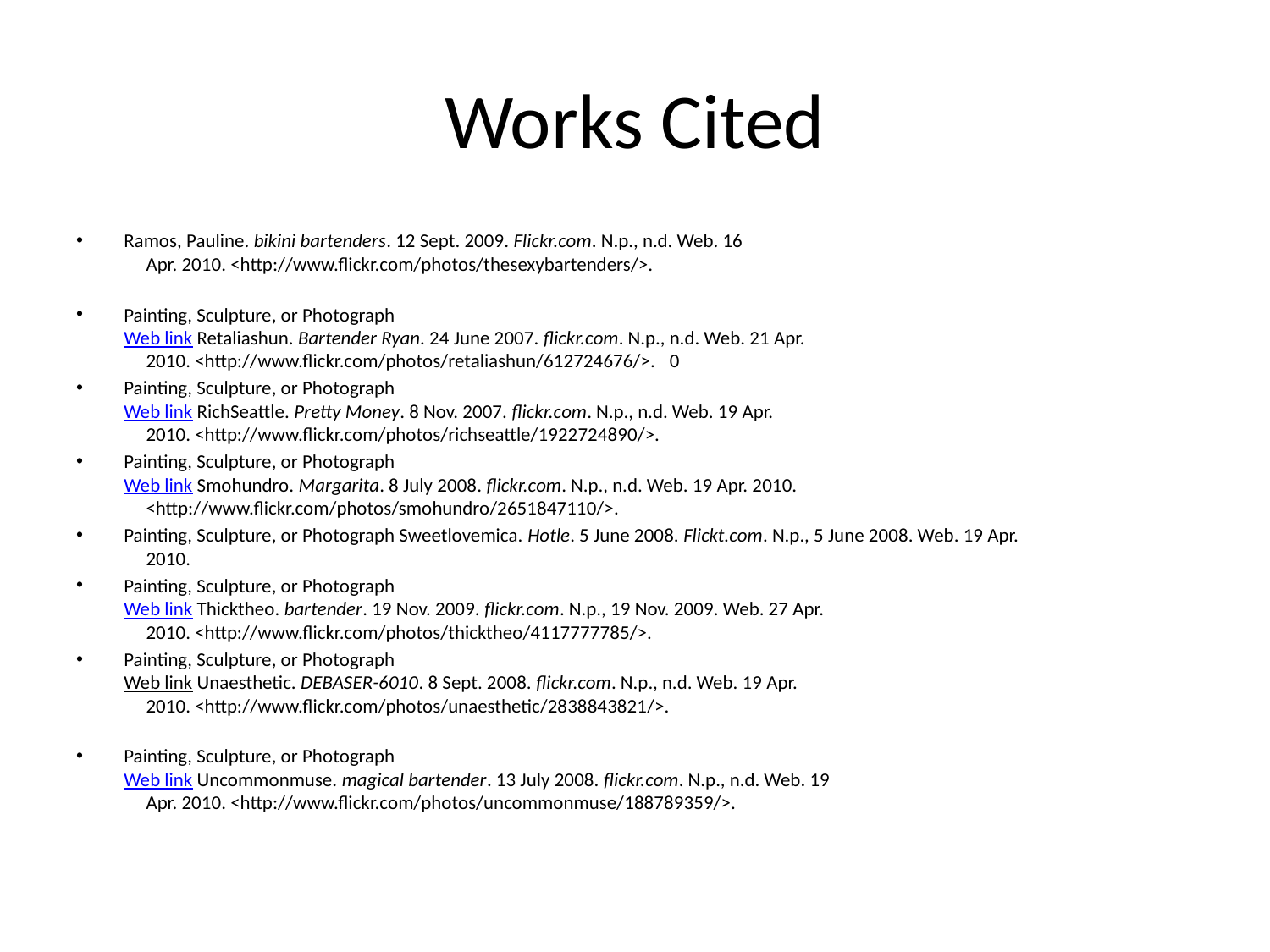

# Works Cited
Ramos, Pauline. bikini bartenders. 12 Sept. 2009. Flickr.com. N.p., n.d. Web. 16
     Apr. 2010. <http://www.flickr.com/photos/thesexybartenders/>.
Painting, Sculpture, or Photograph
Web link Retaliashun. Bartender Ryan. 24 June 2007. flickr.com. N.p., n.d. Web. 21 Apr.
     2010. <http://www.flickr.com/photos/retaliashun/612724676/>.   0
Painting, Sculpture, or Photograph
Web link RichSeattle. Pretty Money. 8 Nov. 2007. flickr.com. N.p., n.d. Web. 19 Apr.
     2010. <http://www.flickr.com/photos/richseattle/1922724890/>.
Painting, Sculpture, or Photograph
Web link Smohundro. Margarita. 8 July 2008. flickr.com. N.p., n.d. Web. 19 Apr. 2010.
     <http://www.flickr.com/photos/smohundro/2651847110/>.
Painting, Sculpture, or Photograph Sweetlovemica. Hotle. 5 June 2008. Flickt.com. N.p., 5 June 2008. Web. 19 Apr.
     2010.
Painting, Sculpture, or Photograph
Web link Thicktheo. bartender. 19 Nov. 2009. flickr.com. N.p., 19 Nov. 2009. Web. 27 Apr.
     2010. <http://www.flickr.com/photos/thicktheo/4117777785/>.
Painting, Sculpture, or Photograph
Web link Unaesthetic. DEBASER-6010. 8 Sept. 2008. flickr.com. N.p., n.d. Web. 19 Apr.
     2010. <http://www.flickr.com/photos/unaesthetic/2838843821/>.
Painting, Sculpture, or Photograph
Web link Uncommonmuse. magical bartender. 13 July 2008. flickr.com. N.p., n.d. Web. 19
     Apr. 2010. <http://www.flickr.com/photos/uncommonmuse/188789359/>.